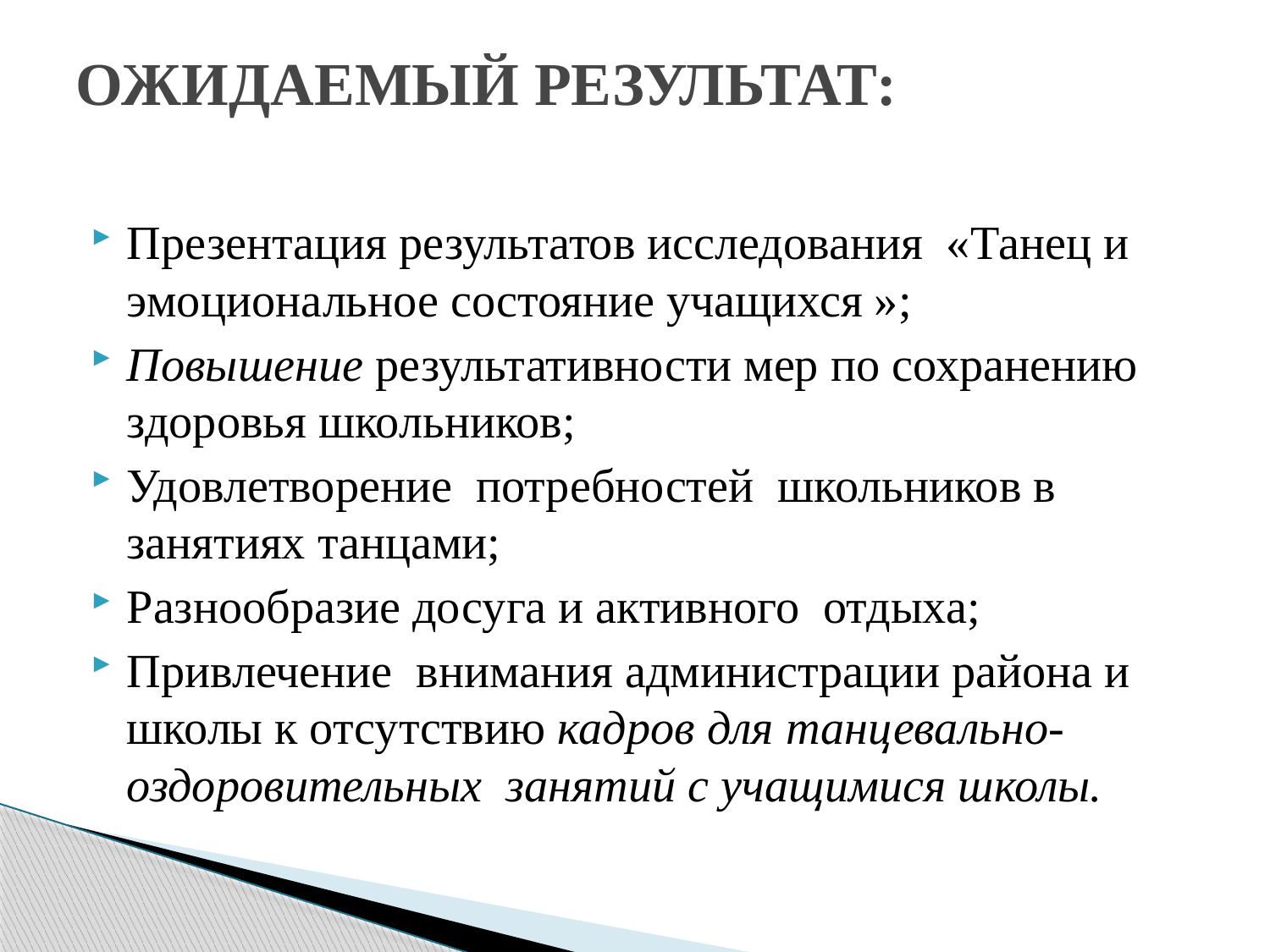

# ОЖИДАЕМЫЙ РЕЗУЛЬТАТ:
Презентация результатов исследования  «Танец и  эмоциональное состояние учащихся »;
Повышение результативности мер по сохранению здоровья школьников;
Удовлетворение  потребностей  школьников в занятиях танцами;
Разнообразие досуга и активного  отдыха;
Привлечение  внимания администрации района и школы к отсутствию кадров для танцевально-оздоровительных  занятий с учащимися школы.